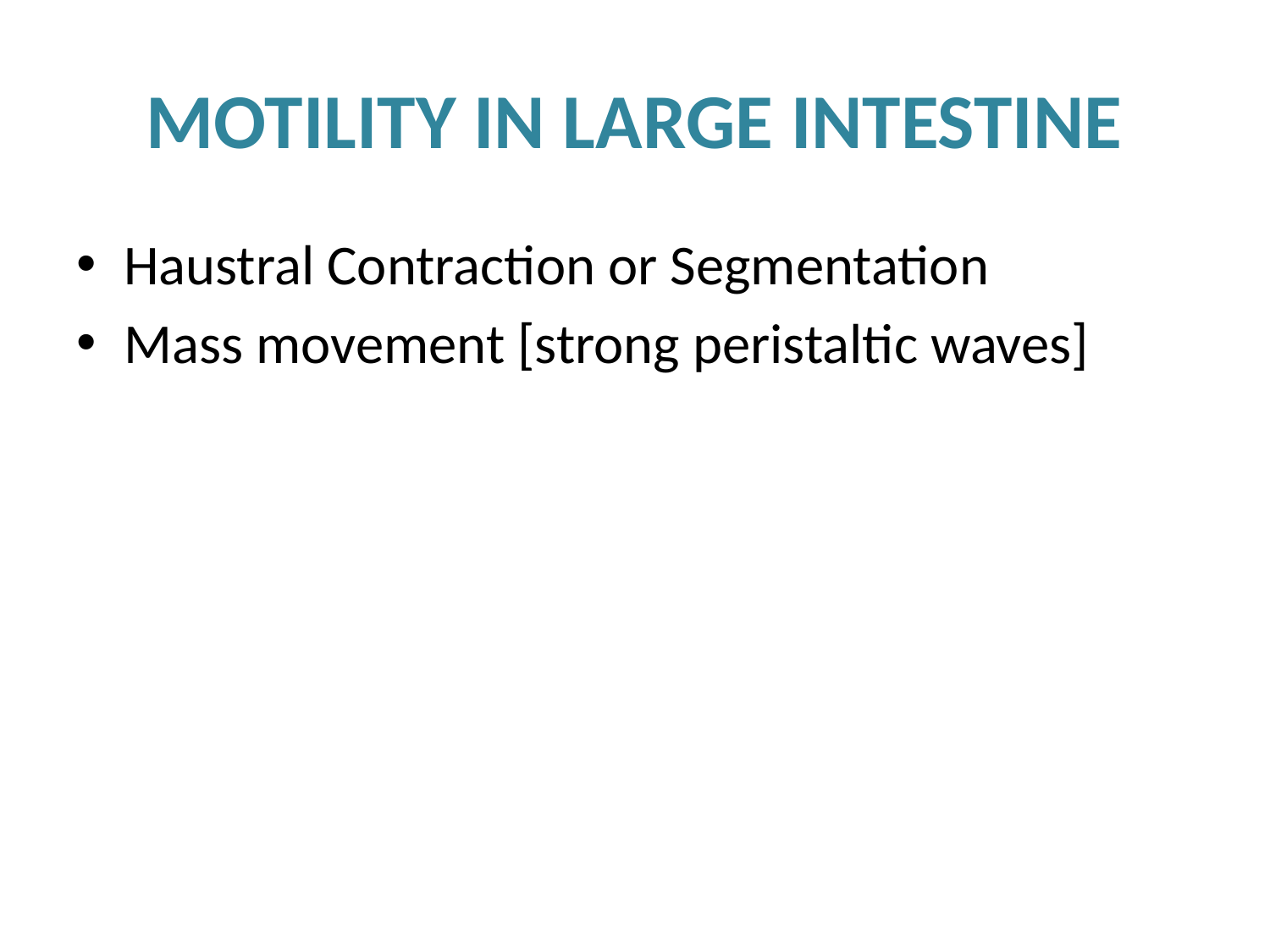

# MOTILITY IN LARGE INTESTINE
Haustral Contraction or Segmentation
Mass movement [strong peristaltic waves]